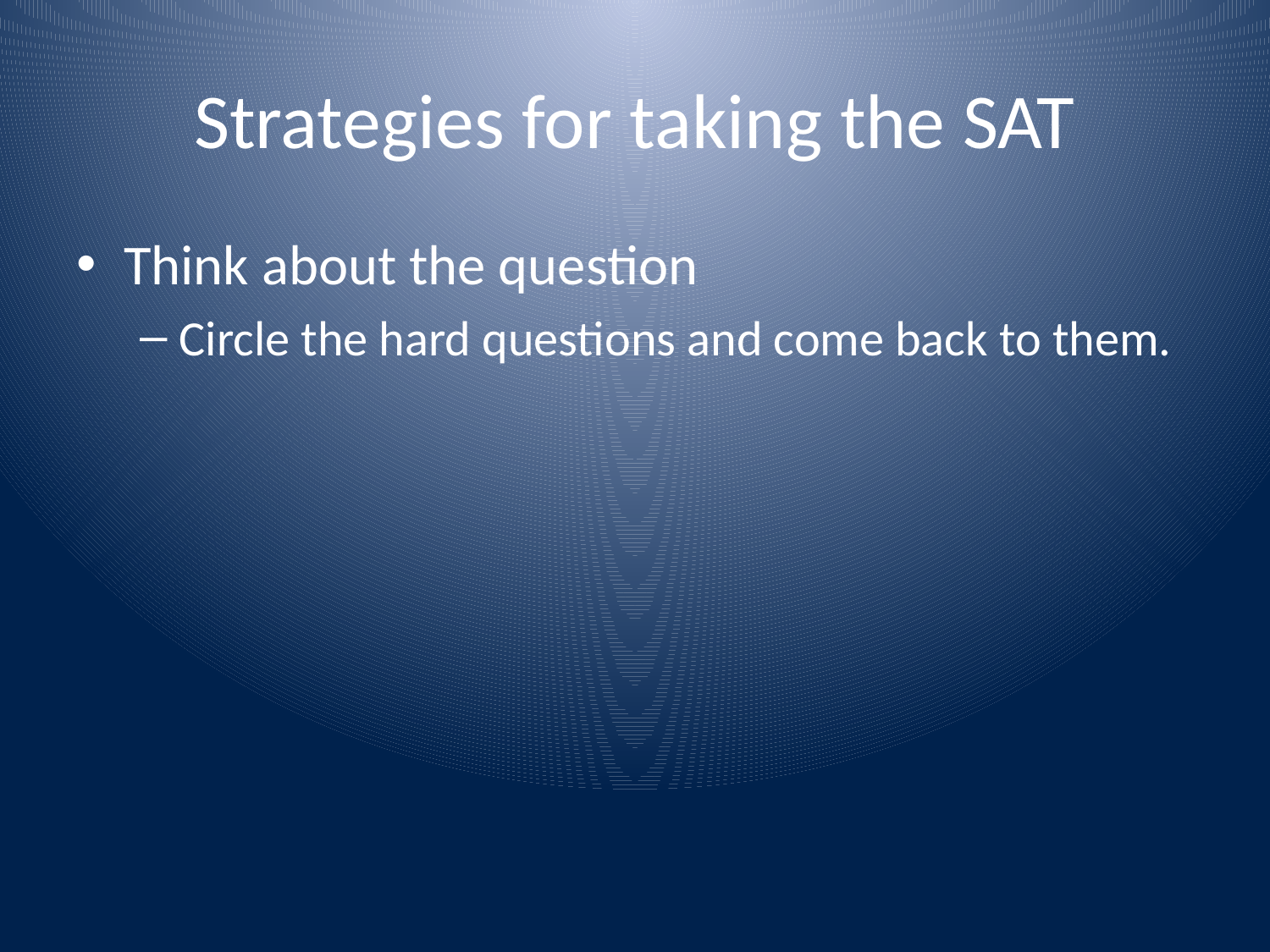

# Strategies for taking the SAT
Think about the question
Circle the hard questions and come back to them.